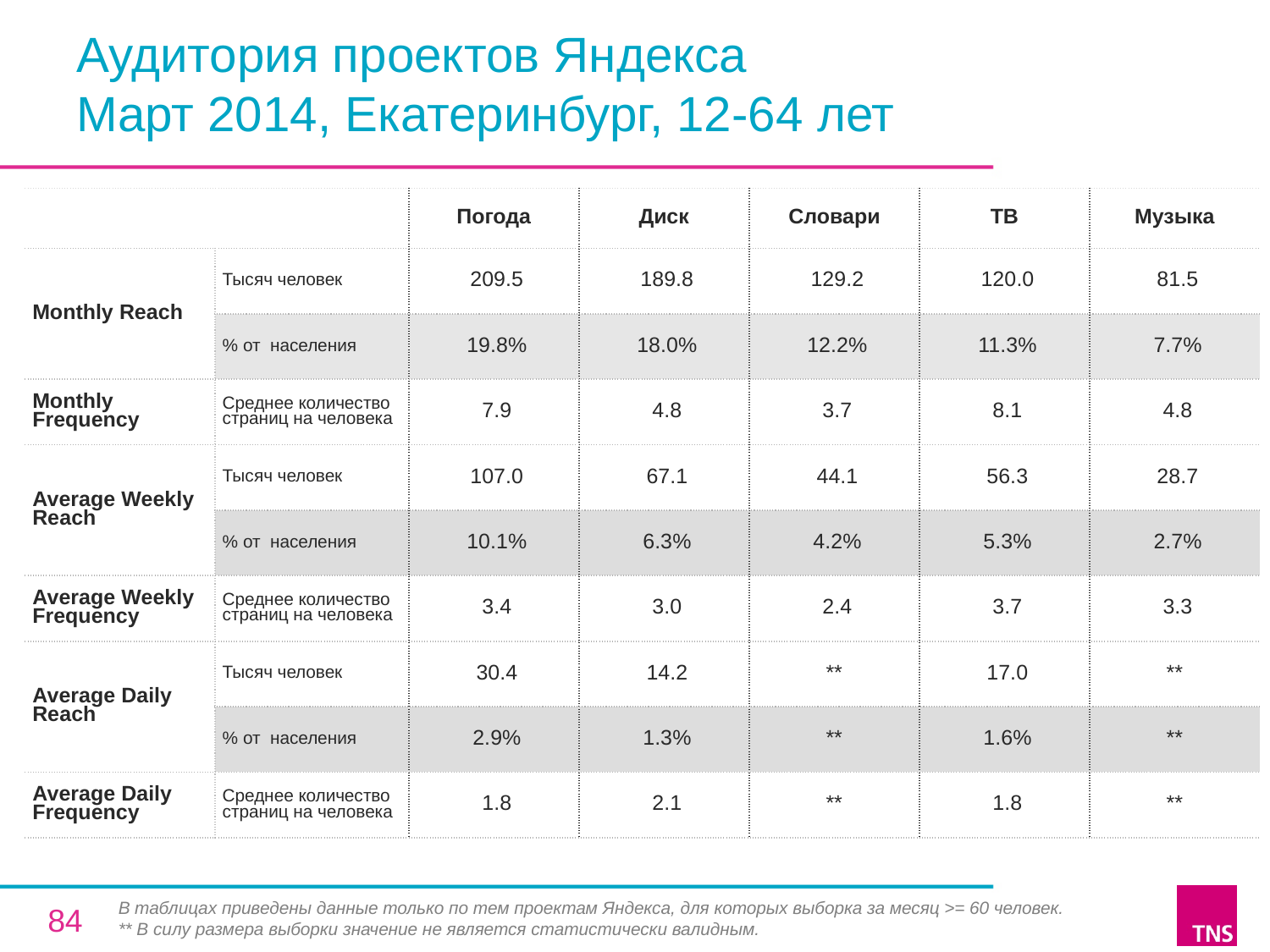

# Аудитория проектов Яндекса Март 2014, Екатеринбург, 12-64 лет
|  |  | Погода | Диск | Словари | ТВ | Музыка |
| --- | --- | --- | --- | --- | --- | --- |
| Monthly Reach | Тысяч человек | 209.5 | 189.8 | 129.2 | 120.0 | 81.5 |
|  | % от населения | 19.8% | 18.0% | 12.2% | 11.3% | 7.7% |
| Monthly Frequency | Среднее количество страниц на человека | 7.9 | 4.8 | 3.7 | 8.1 | 4.8 |
| Average Weekly Reach | Тысяч человек | 107.0 | 67.1 | 44.1 | 56.3 | 28.7 |
|  | % от населения | 10.1% | 6.3% | 4.2% | 5.3% | 2.7% |
| Average Weekly Frequency | Среднее количество страниц на человека | 3.4 | 3.0 | 2.4 | 3.7 | 3.3 |
| Average Daily Reach | Тысяч человек | 30.4 | 14.2 | \*\* | 17.0 | \*\* |
|  | % от населения | 2.9% | 1.3% | \*\* | 1.6% | \*\* |
| Average Daily Frequency | Среднее количество страниц на человека | 1.8 | 2.1 | \*\* | 1.8 | \*\* |
В таблицах приведены данные только по тем проектам Яндекса, для которых выборка за месяц >= 60 человек.
** В силу размера выборки значение не является статистически валидным.
84